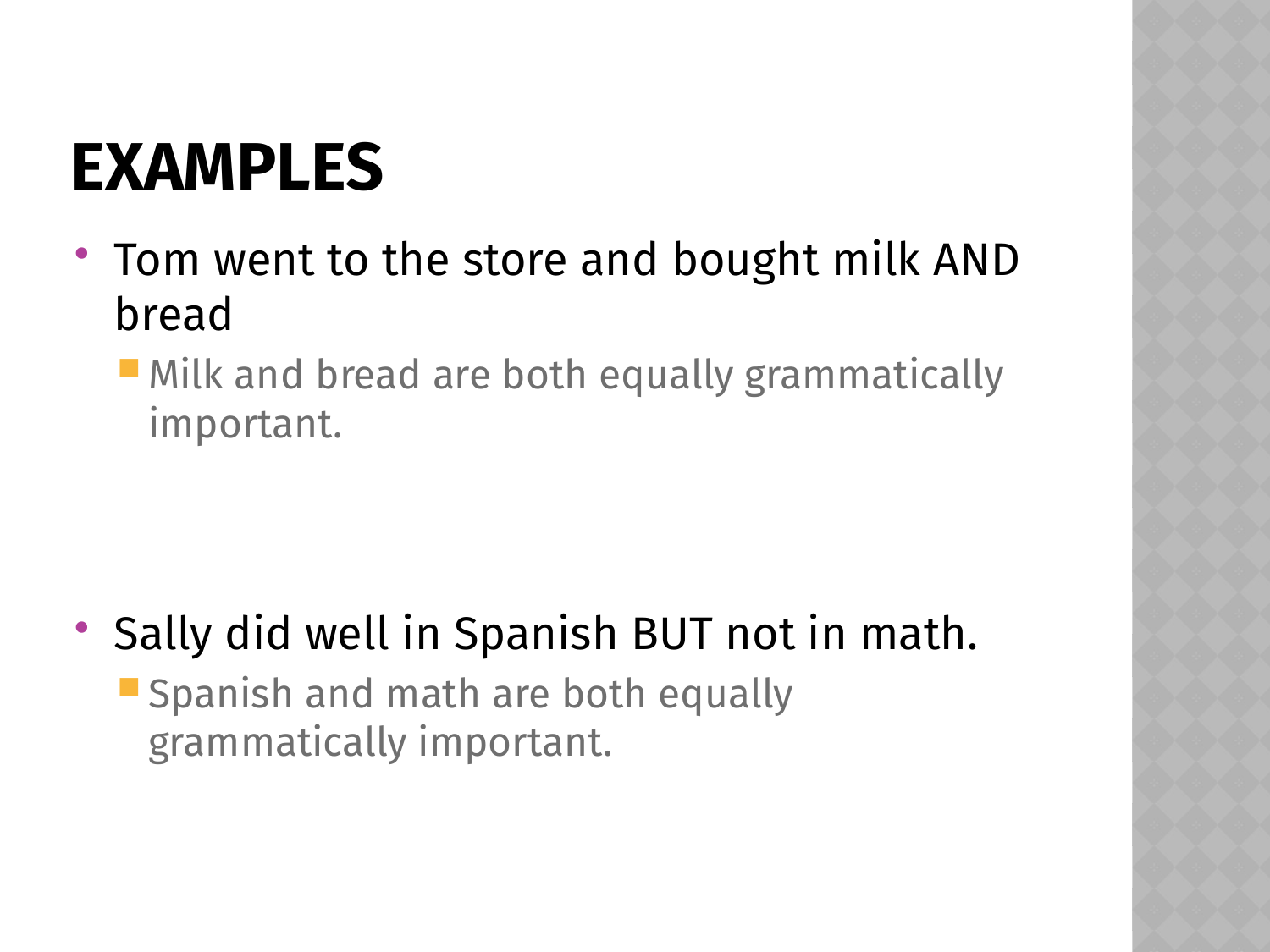

# Examples
Tom went to the store and bought milk AND bread
Milk and bread are both equally grammatically important.

Sally did well in Spanish BUT not in math.
Spanish and math are both equally grammatically important.